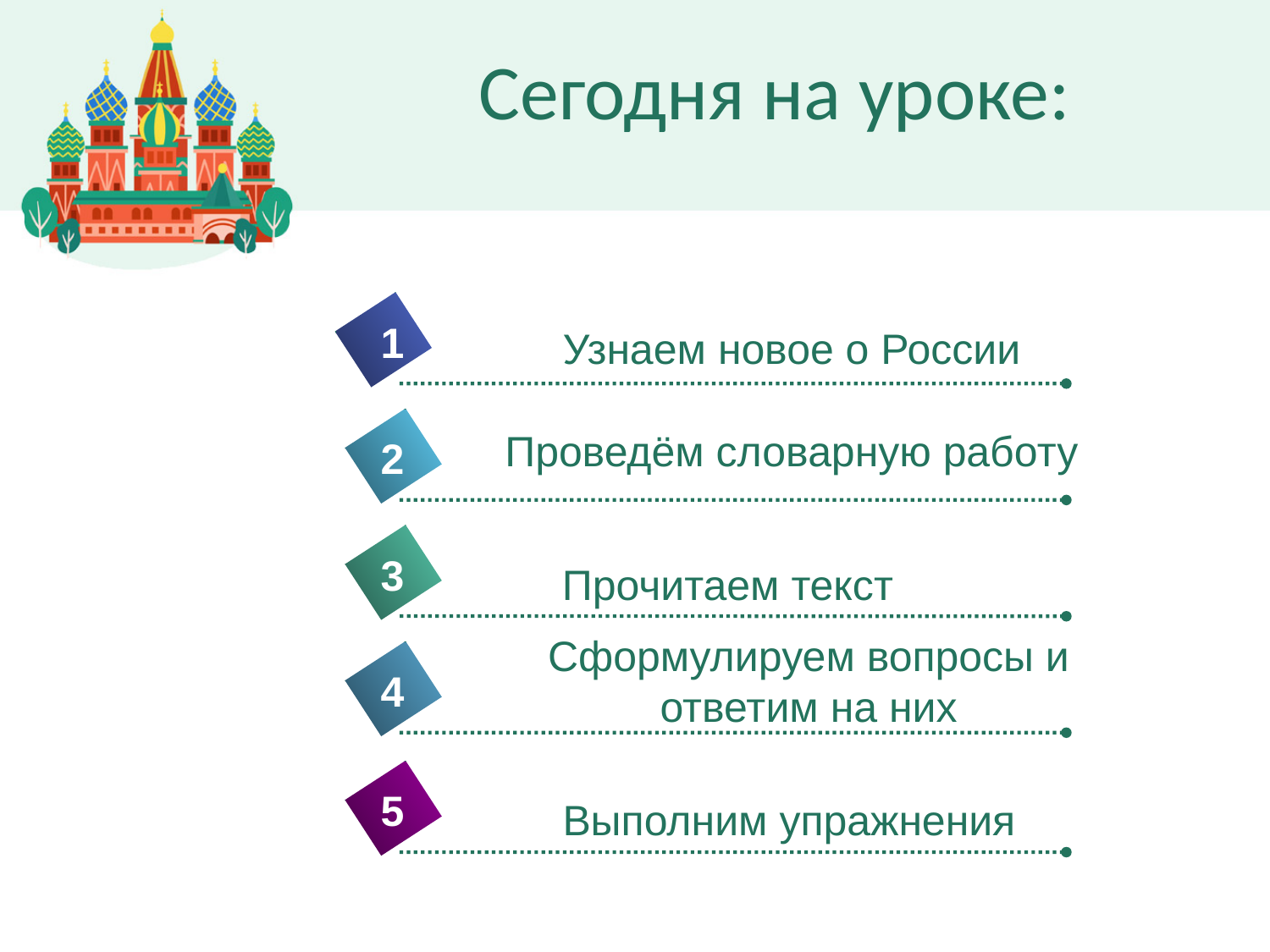

# Сегодня на уроке:

1
Узнаем новое о России

Проведём словарную работу

2

3
Прочитаем текст

Сформулируем вопросы и ответим на них

4

5
Выполним упражнения